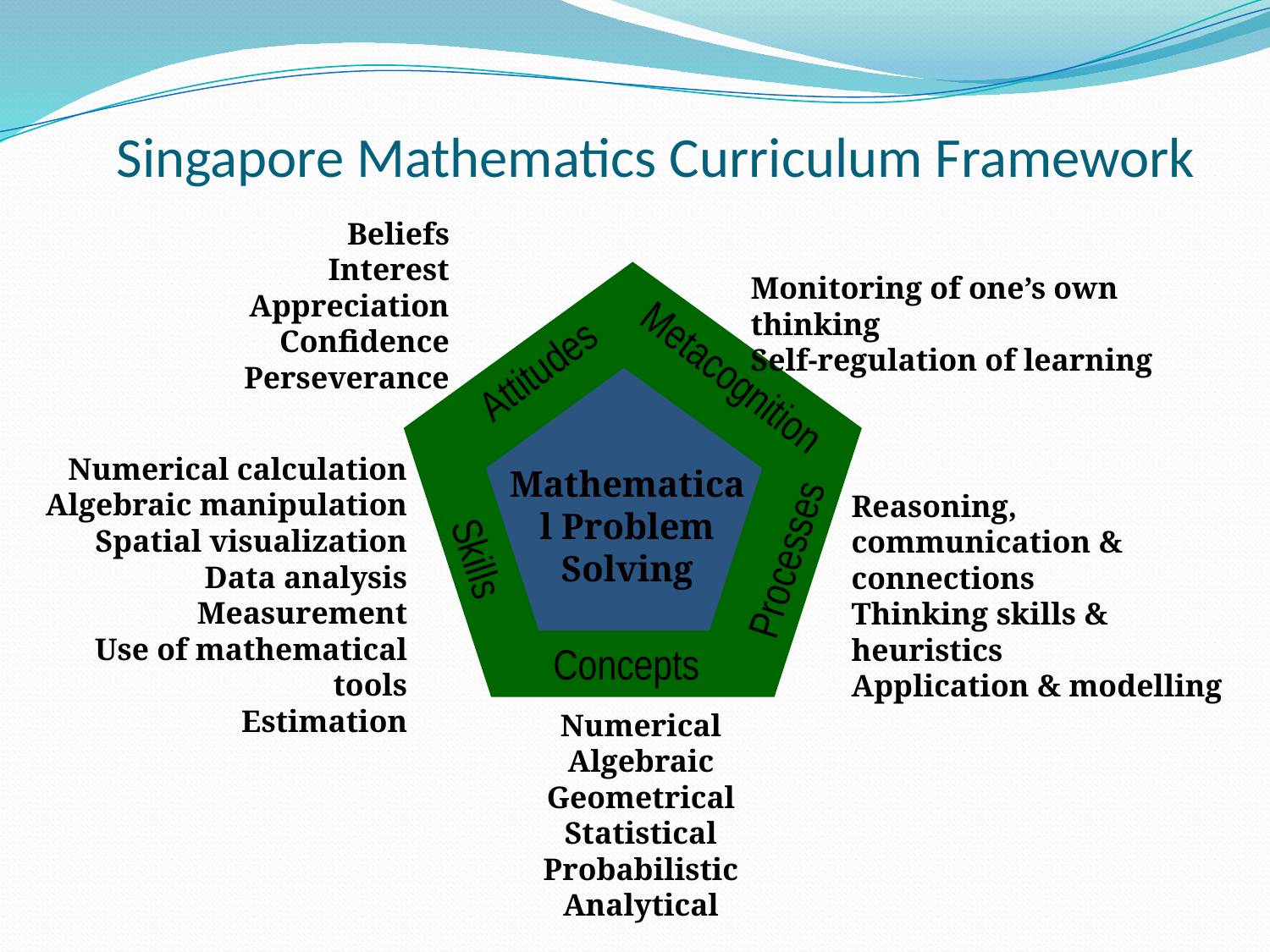

# Singapore Mathematics Curriculum Framework
Beliefs
Interest
Appreciation
Confidence
Perseverance

Attitudes
Metacognition

Mathematical Problem Solving
Skills
Processes
Concepts
Monitoring of one’s own thinking
Self-regulation of learning
Numerical calculation
Algebraic manipulation
Spatial visualization
Data analysis
Measurement
Use of mathematical tools
Estimation

Reasoning, communication & connections
Thinking skills & heuristics
Application & modelling
Numerical
Algebraic
Geometrical
Statistical
Probabilistic
Analytical